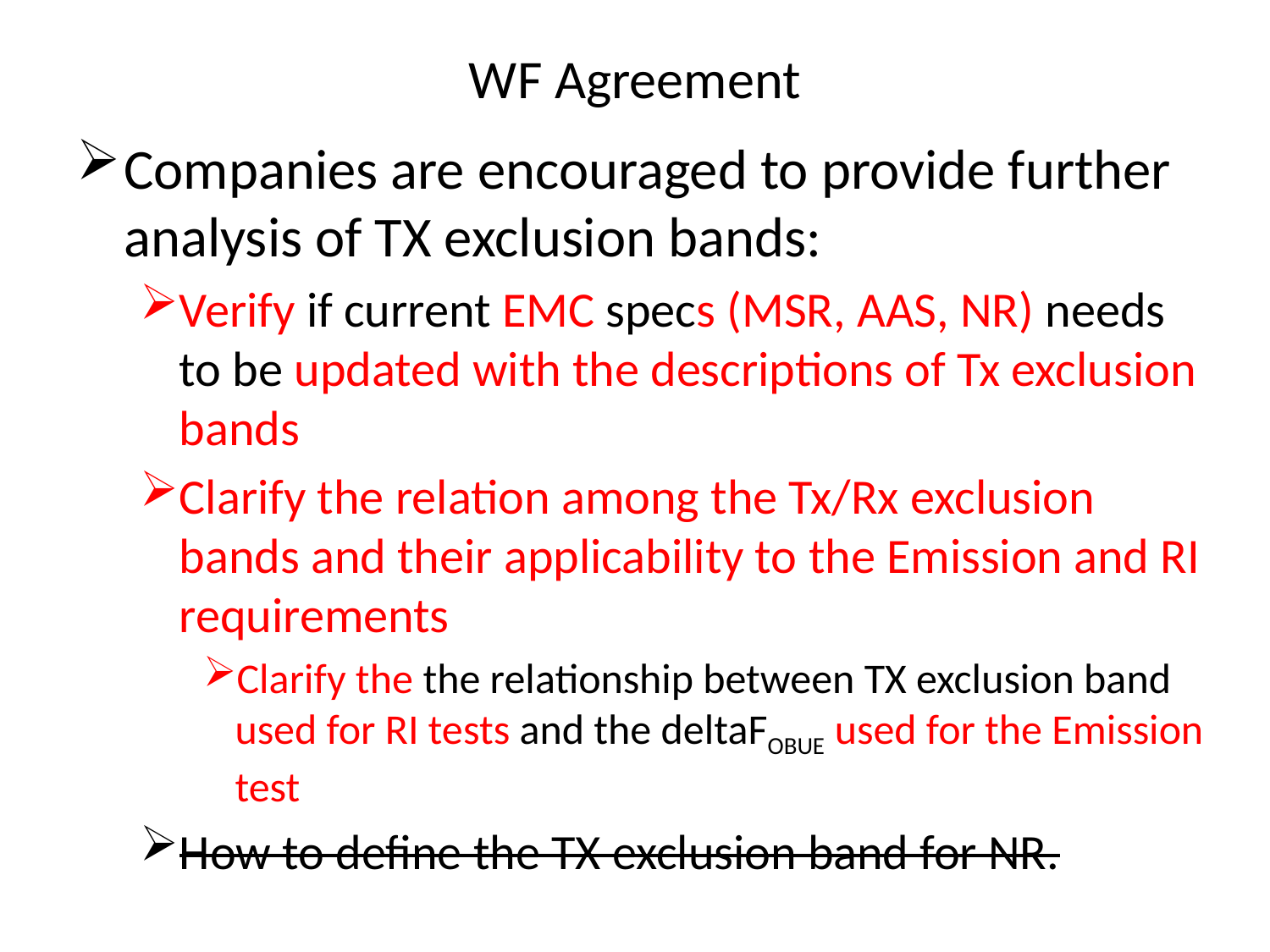

# WF Agreement
Companies are encouraged to provide further analysis of TX exclusion bands:
Verify if current EMC specs (MSR, AAS, NR) needs to be updated with the descriptions of Tx exclusion bands
Clarify the relation among the Tx/Rx exclusion bands and their applicability to the Emission and RI requirements
Clarify the the relationship between TX exclusion band used for RI tests and the deltaFOBUE used for the Emission test
How to define the TX exclusion band for NR.